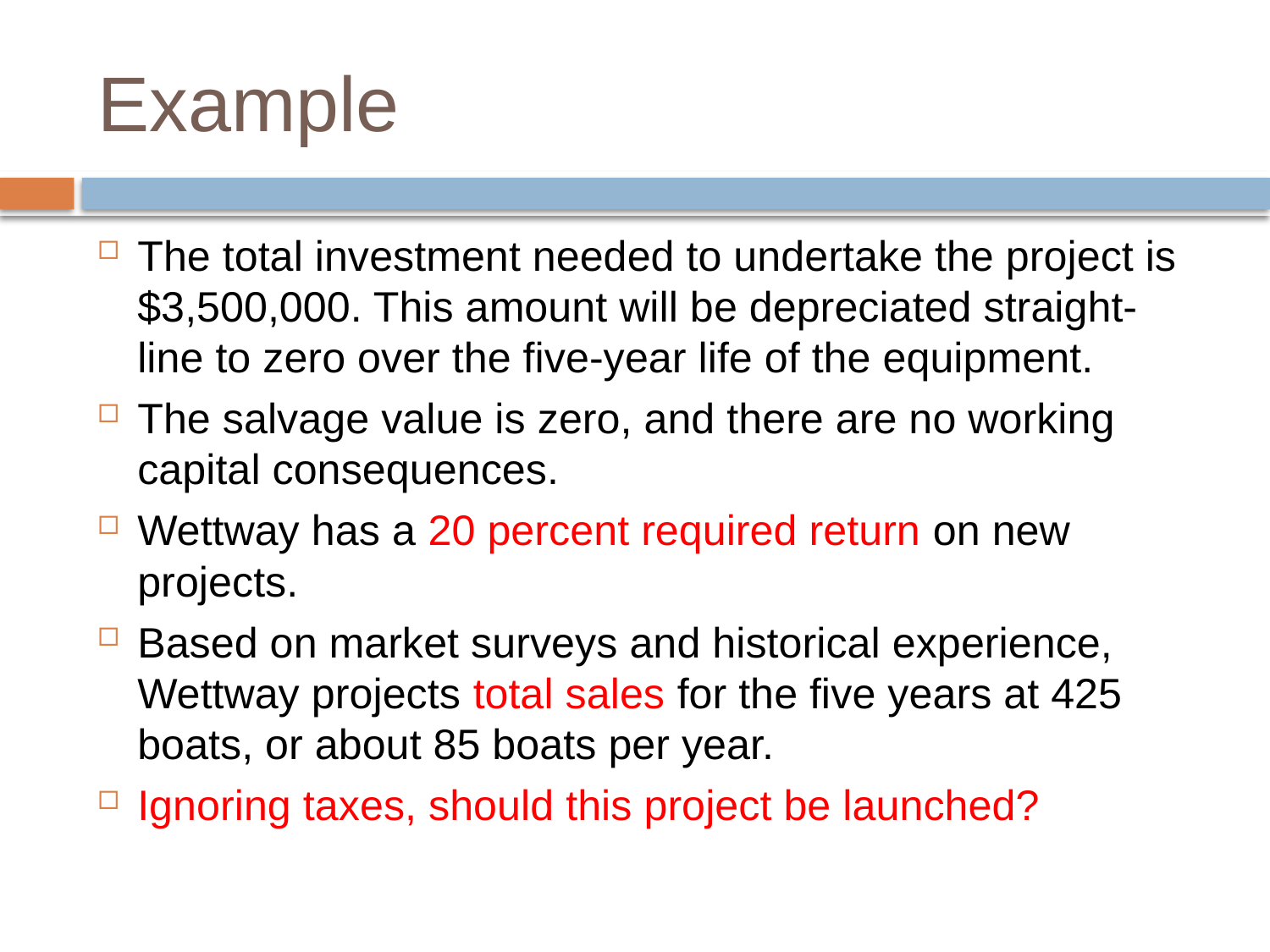

# Example
The total investment needed to undertake the project is $3,500,000. This amount will be depreciated straight-line to zero over the five-year life of the equipment.
The salvage value is zero, and there are no working capital consequences.
Wettway has a 20 percent required return on new projects.
Based on market surveys and historical experience, Wettway projects total sales for the five years at 425 boats, or about 85 boats per year.
Ignoring taxes, should this project be launched?